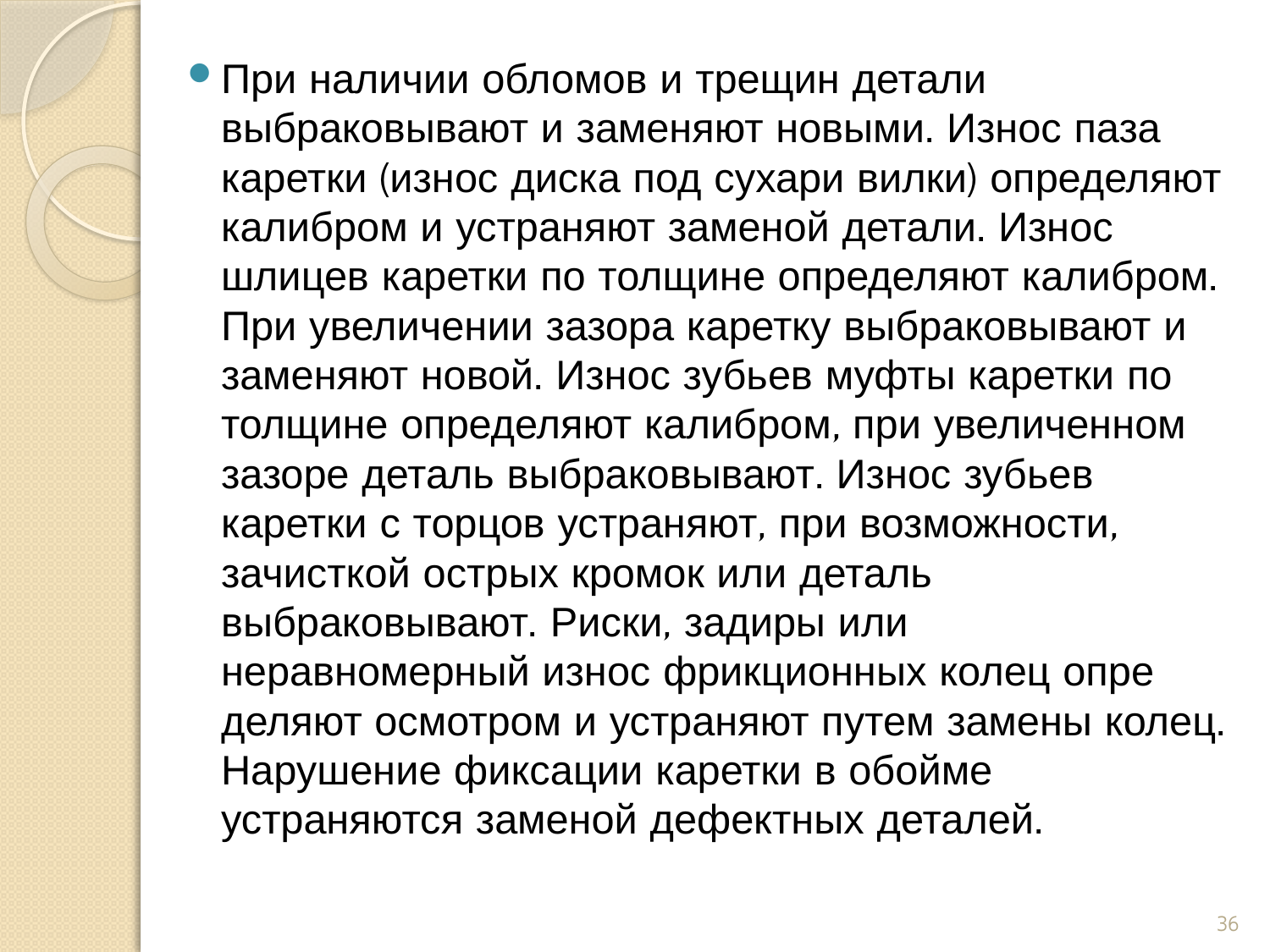

При наличии обломов и трещин детали выбраковывают и заменяют новыми. Износ паза каретки (износ диска под суха­ри вилки) определяют калибром и устраняют заменой детали. Износ шлицев каретки по толщине определяют калибром. При увеличении зазора каретку выбраковывают и заменяют новой. Износ зубьев муфты каретки по толщине определяют калибром, при увеличенном зазоре деталь выбраковывают. Износ зубьев каретки с торцов устраняют, при возможности, зачисткой острых кромок или деталь выбраковывают. Риски, задиры или неравномерный износ фрикционных колец опре­деляют осмотром и устраняют путем замены колец. Наруше­ние фиксации каретки в обойме устраняются заменой дефект­ных деталей.

36